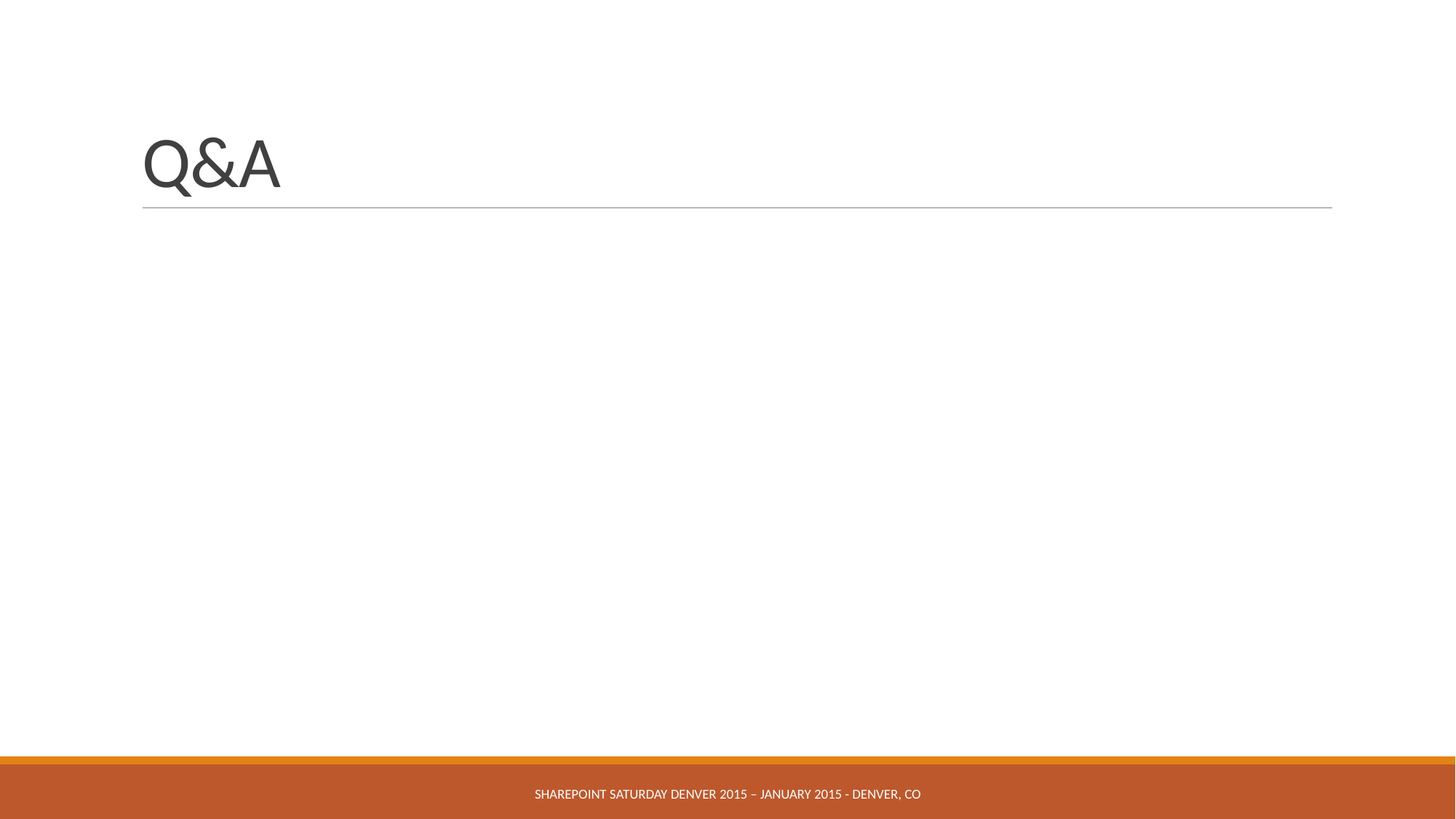

# Q&A

SHAREPOINT SATURDAY DENVER 2015 – January 2015 - DENVER, CO